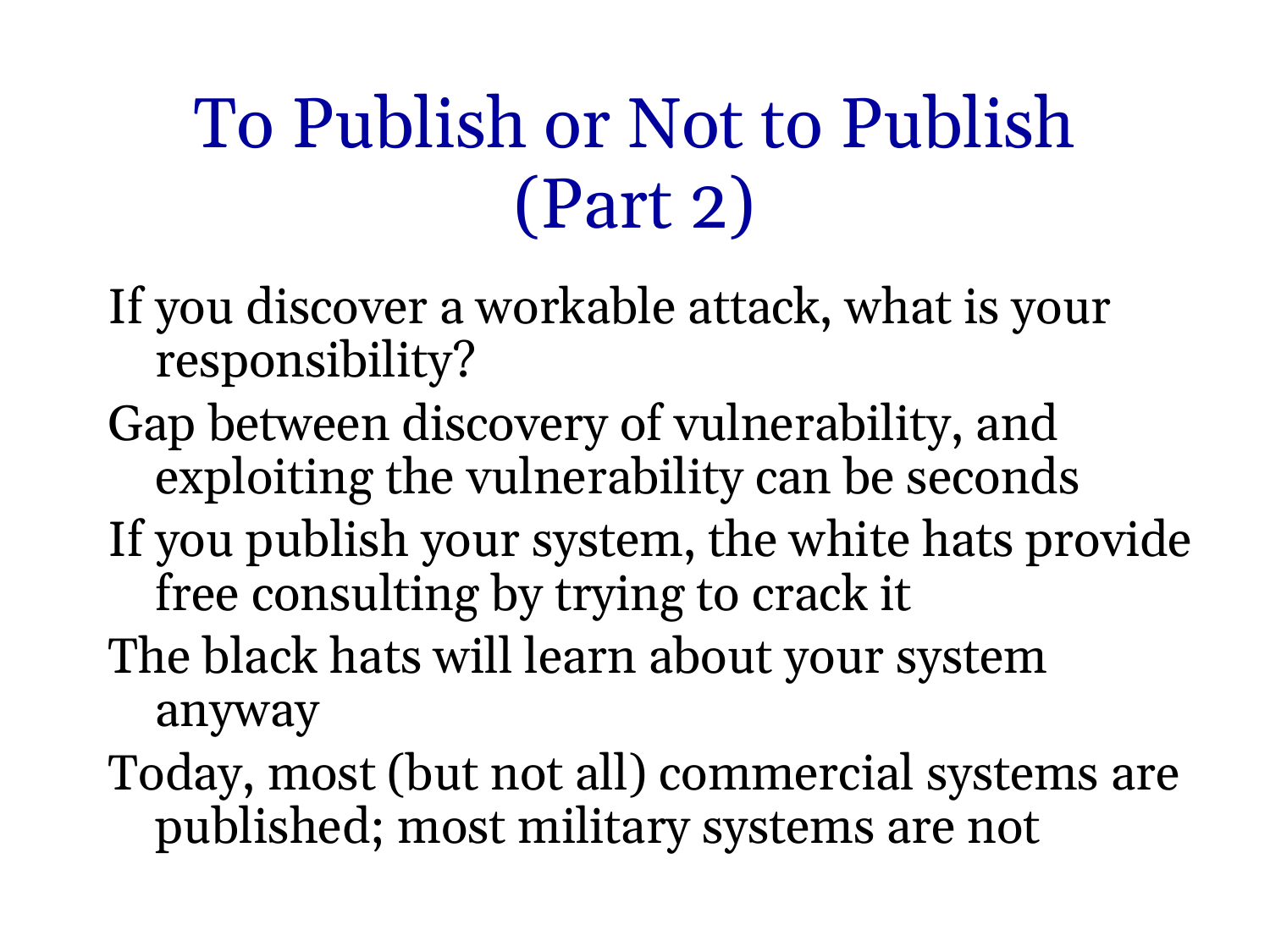

# To Publish or Not to Publish (Part 2)
If you discover a workable attack, what is your responsibility?
Gap between discovery of vulnerability, and exploiting the vulnerability can be seconds
If you publish your system, the white hats provide free consulting by trying to crack it
The black hats will learn about your system anyway
Today, most (but not all) commercial systems are published; most military systems are not